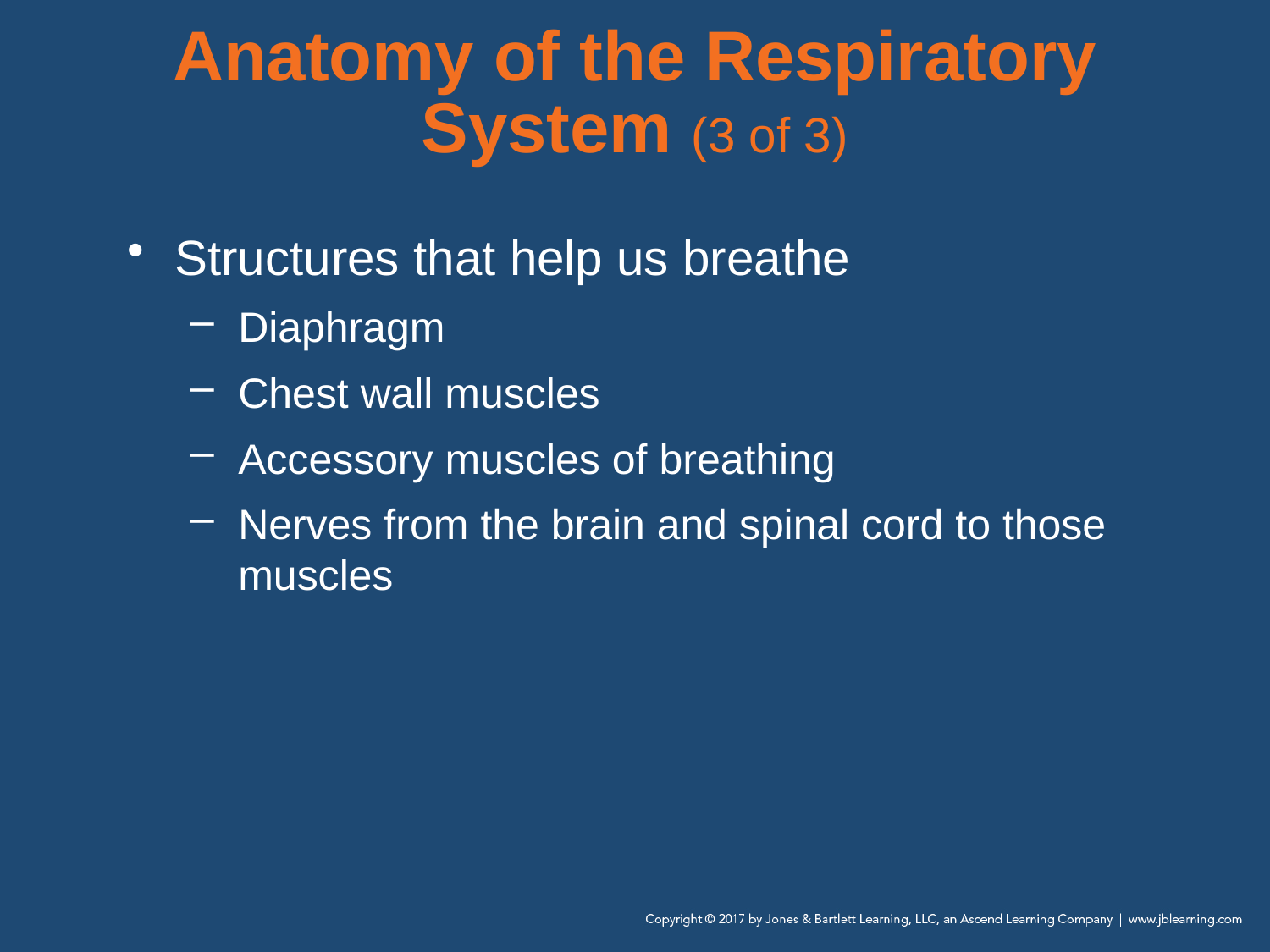

# Anatomy of the Respiratory System (3 of 3)
Structures that help us breathe
Diaphragm
Chest wall muscles
Accessory muscles of breathing
Nerves from the brain and spinal cord to those muscles